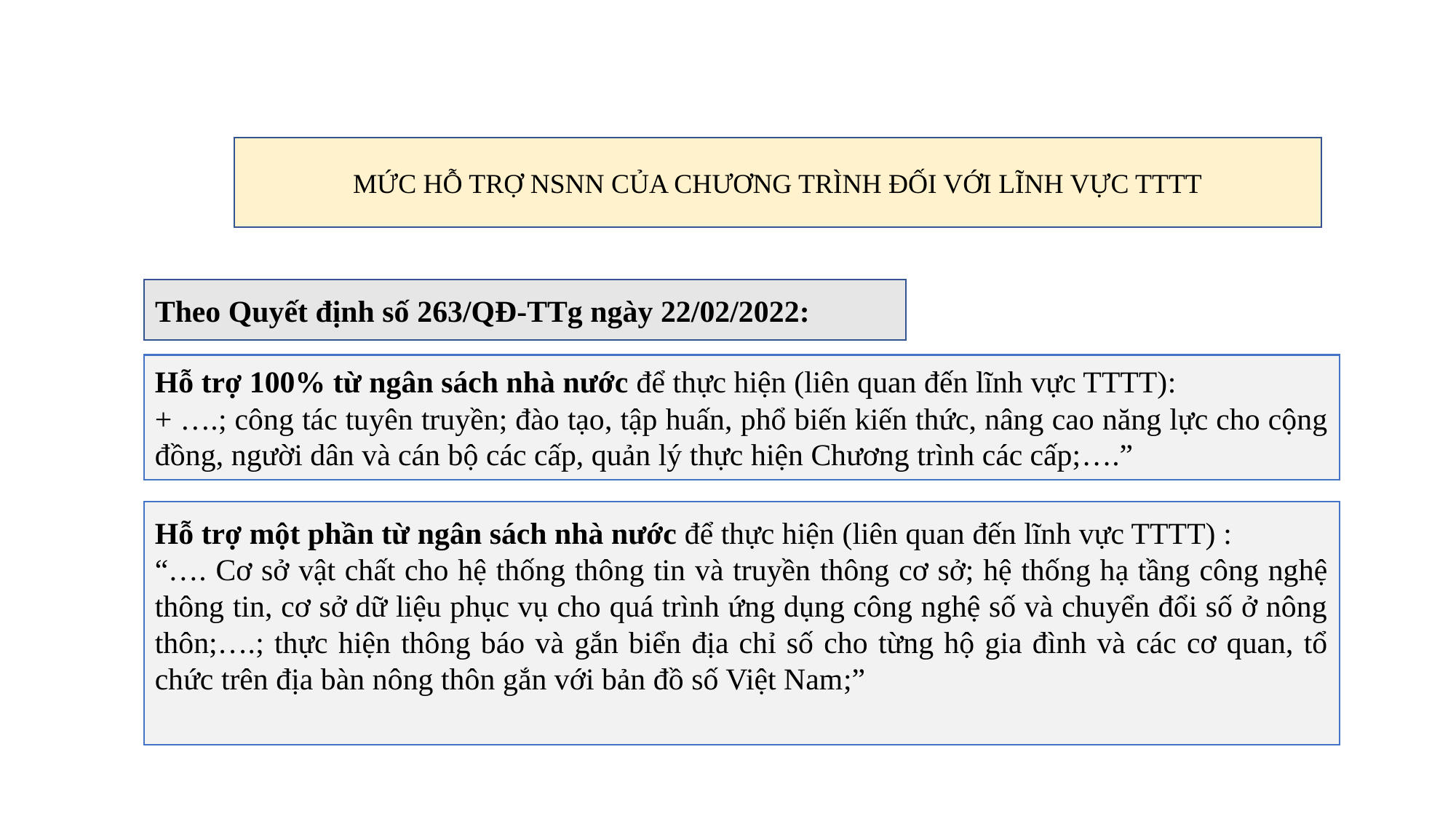

MỨC HỖ TRỢ NSNN CỦA CHƯƠNG TRÌNH ĐỐI VỚI LĨNH VỰC TTTT
Theo Quyết định số 263/QĐ-TTg ngày 22/02/2022:

Hỗ trợ 100% từ ngân sách nhà nước để thực hiện (liên quan đến lĩnh vực TTTT):
+ ….; công tác tuyên truyền; đào tạo, tập huấn, phổ biến kiến thức, nâng cao năng lực cho cộng đồng, người dân và cán bộ các cấp, quản lý thực hiện Chương trình các cấp;….”

Hỗ trợ một phần từ ngân sách nhà nước để thực hiện (liên quan đến lĩnh vực TTTT) :
“…. Cơ sở vật chất cho hệ thống thông tin và truyền thông cơ sở; hệ thống hạ tầng công nghệ thông tin, cơ sở dữ liệu phục vụ cho quá trình ứng dụng công nghệ số và chuyển đổi số ở nông thôn;….; thực hiện thông báo và gắn biển địa chỉ số cho từng hộ gia đình và các cơ quan, tổ chức trên địa bàn nông thôn gắn với bản đồ số Việt Nam;”